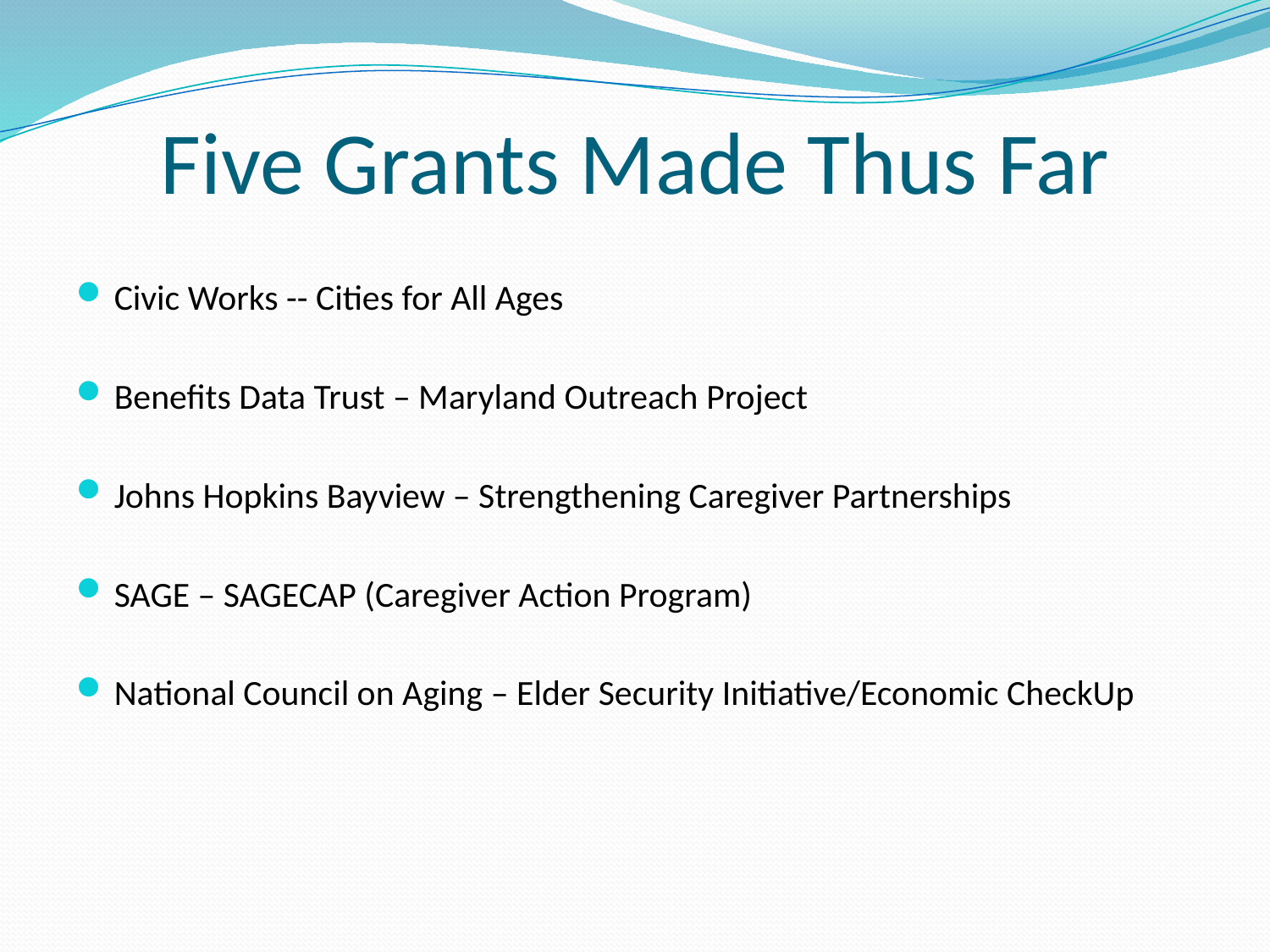

# Five Grants Made Thus Far
Civic Works -- Cities for All Ages

Benefits Data Trust – Maryland Outreach Project

Johns Hopkins Bayview – Strengthening Caregiver Partnerships

SAGE – SAGECAP (Caregiver Action Program)

National Council on Aging – Elder Security Initiative/Economic CheckUp